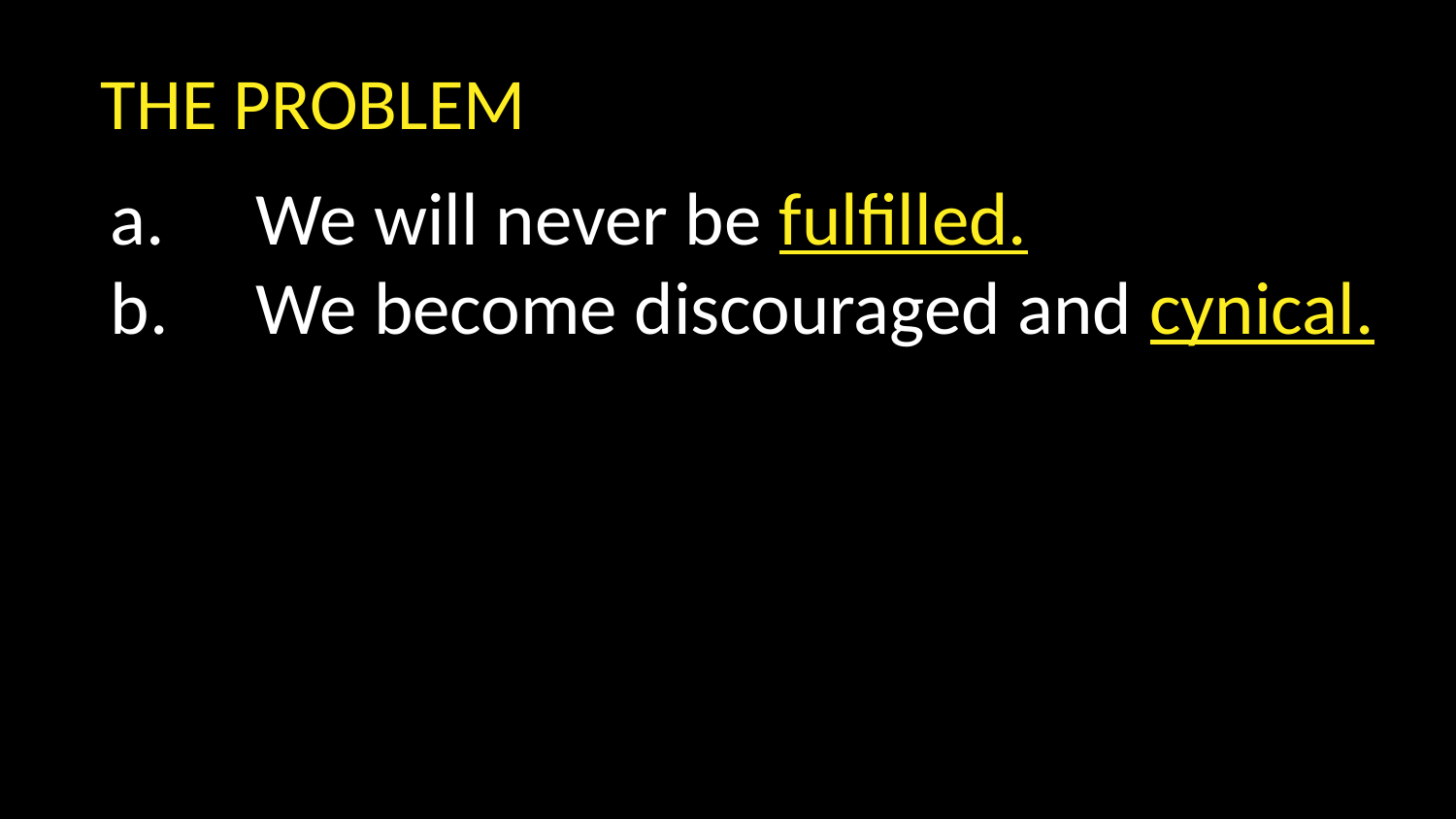

THE PROBLEM
We will never be fulfilled.
We become discouraged and cynical.